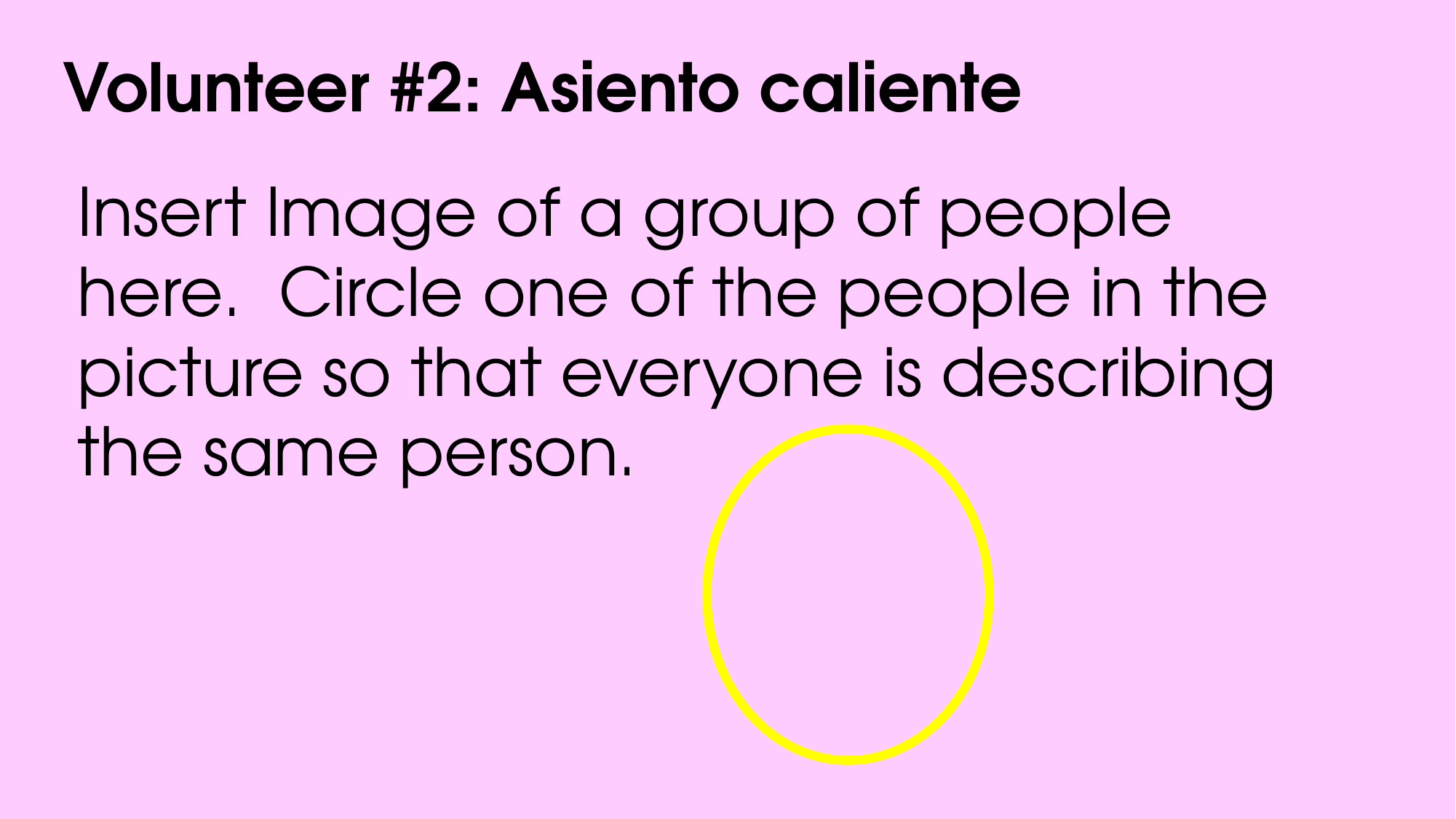

# Volunteer #2: Asiento caliente
Insert Image of a group of people here.  Circle one of the people in the picture so that everyone is describing the same person.